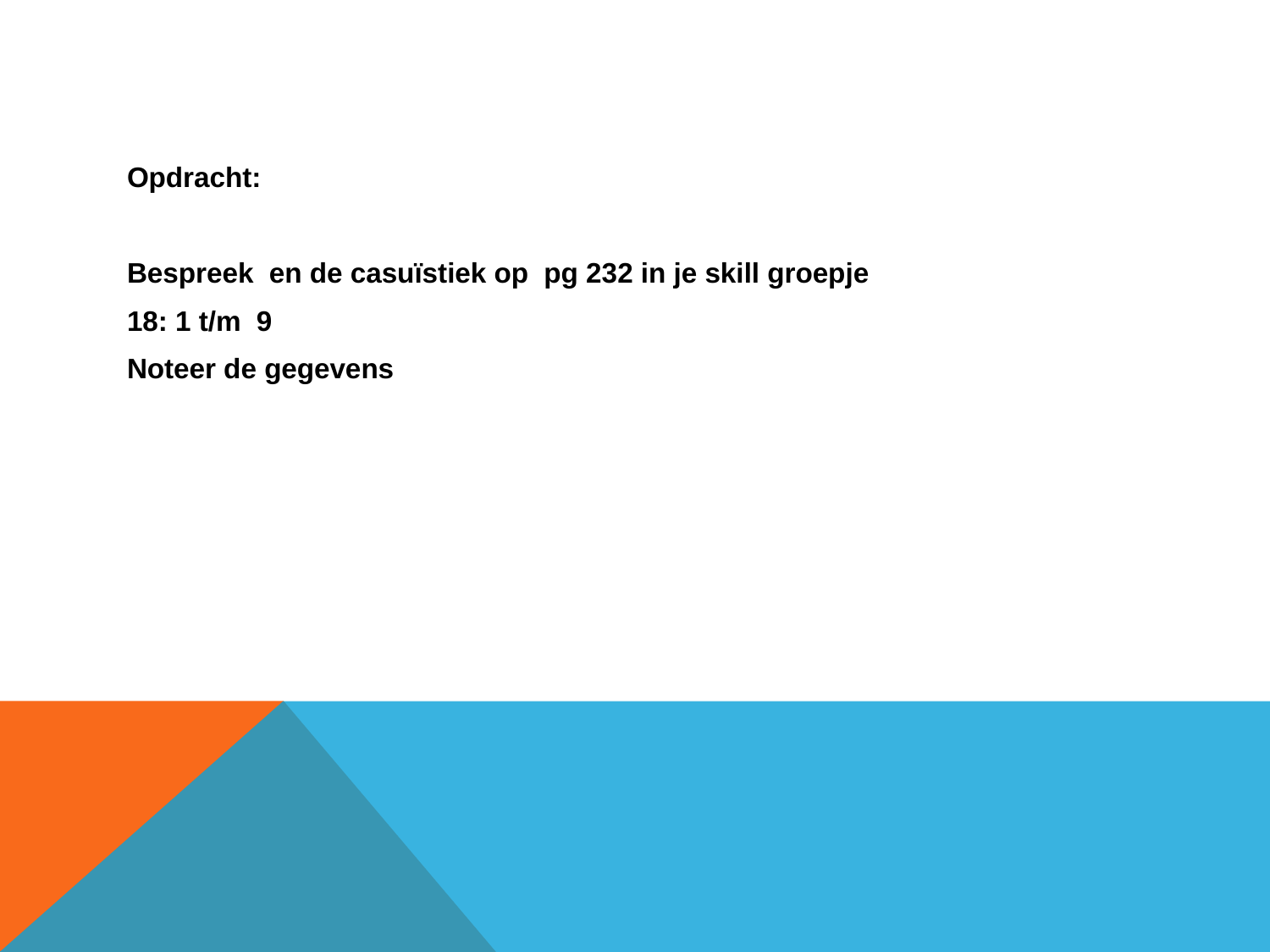

#
Opdracht:

Bespreek  en de casuïstiek op  pg 232 in je skill groepje
18: 1 t/m  9
Noteer de gegevens